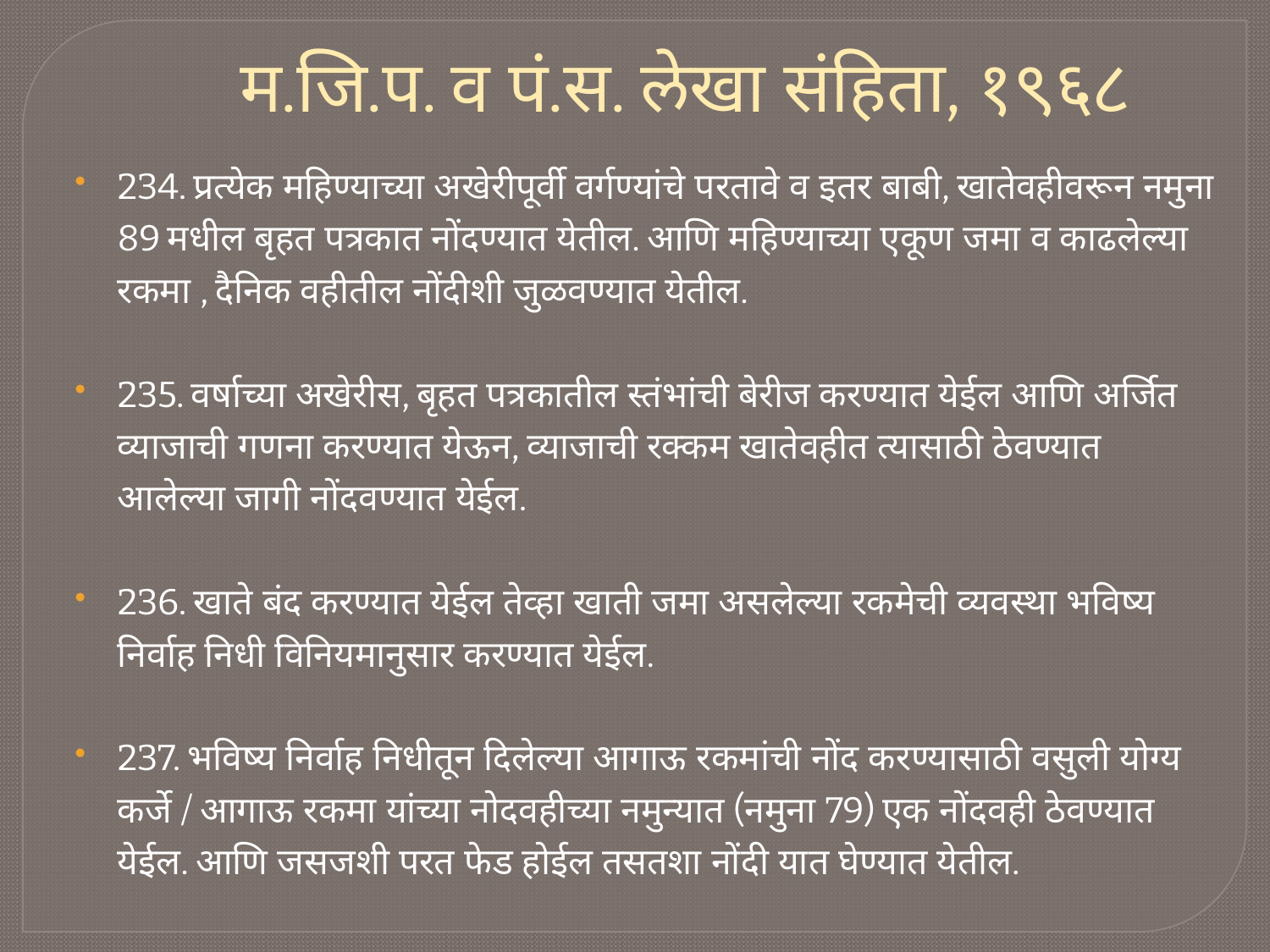

म.जि.प. व पं.स. लेखा संहिता, १९६८
234. प्रत्येक महिण्याच्या अखेरीपूर्वी वर्गण्यांचे परतावे व इतर बाबी, खातेवहीवरून नमुना 89 मधील बृहत पत्रकात नोंदण्यात येतील. आणि महिण्याच्या एकूण जमा व काढलेल्या रकमा , दैनिक वहीतील नोंदीशी जुळवण्यात येतील.

235. वर्षाच्या अखेरीस, बृहत पत्रकातील स्तंभांची बेरीज करण्यात येईल आणि अर्जित व्याजाची गणना करण्यात येऊन, व्याजाची रक्कम खातेवहीत त्यासाठी ठेवण्यात आलेल्या जागी नोंदवण्यात येईल.

236. खाते बंद करण्यात येईल तेव्हा खाती जमा असलेल्या रकमेची व्यवस्था भविष्य निर्वाह निधी विनियमानुसार करण्यात येईल.

237. भविष्य निर्वाह निधीतून दिलेल्या आगाऊ रकमांची नोंद करण्यासाठी वसुली योग्य कर्जे / आगाऊ रकमा यांच्या नोदवहीच्या नमुन्यात (नमुना 79) एक नोंदवही ठेवण्यात येईल. आणि जसजशी परत फेड होईल तसतशा नोंदी यात घेण्यात येतील.